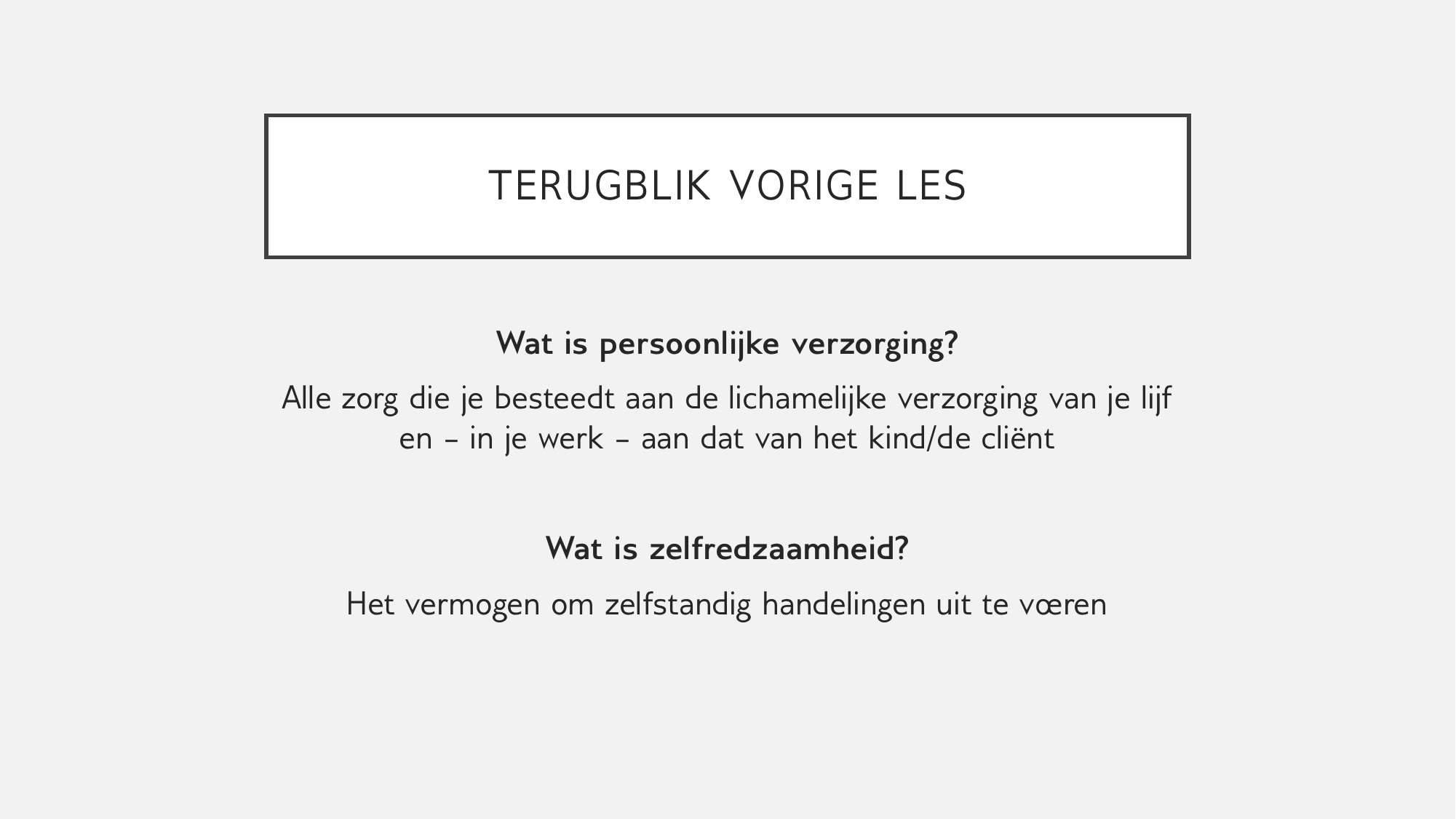

# Terugblik vorige les
Wat is persoonlijke verzorging?
Alle zorg die je besteedt aan de lichamelijke verzorging van je lijf en – in je werk – aan dat van het kind/de cliënt

Wat is zelfredzaamheid?
Het vermogen om zelfstandig handelingen uit te voeren